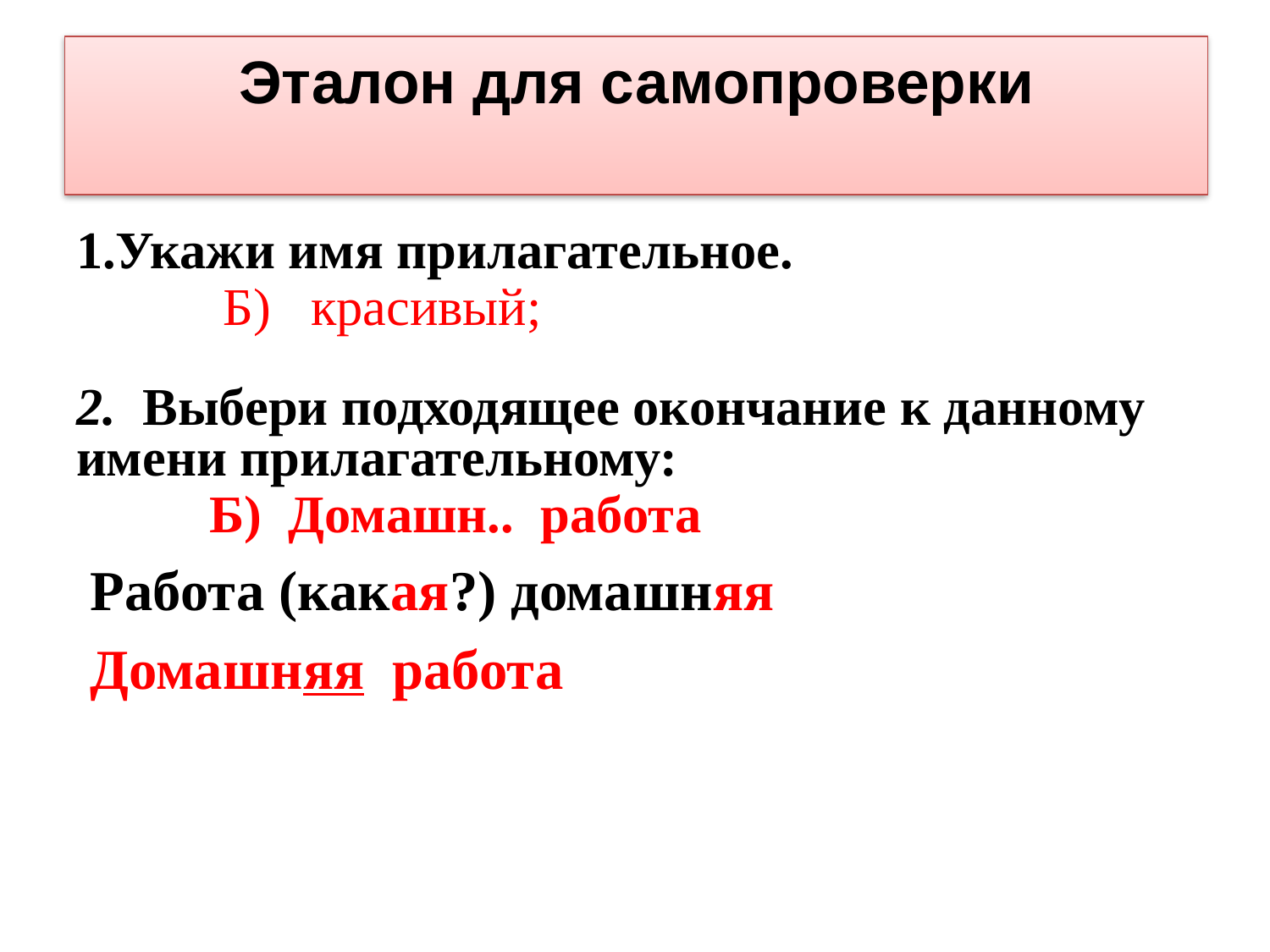

# Эталон для самопроверки
1.Укажи имя прилагательное.
           Б)   красивый;

2.  Выбери подходящее окончание к данному имени прилагательному:
          Б)  Домашн..  работа
 Работа (какая?) домашняя
 Домашняя  работа